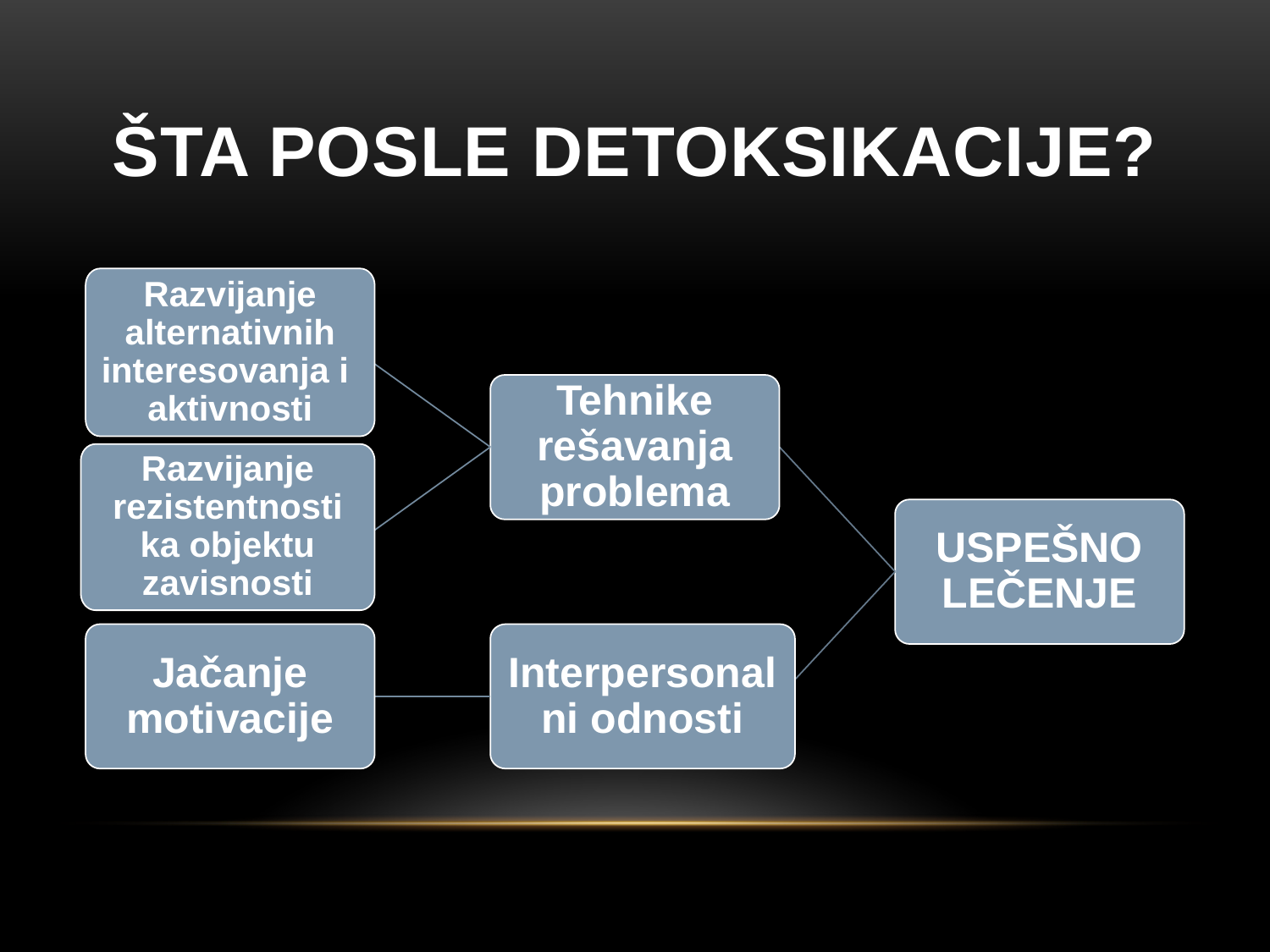

# Šta posle detoksikacije?
Razvijanje alternativnih interesovanja i  aktivnosti
Tehnike rešavanja problema

Razvijanje rezistentnosti ka objektu zavisnosti

USPEŠNO LEČENJE

Interpersonalni odnosti
Jačanje motivacije